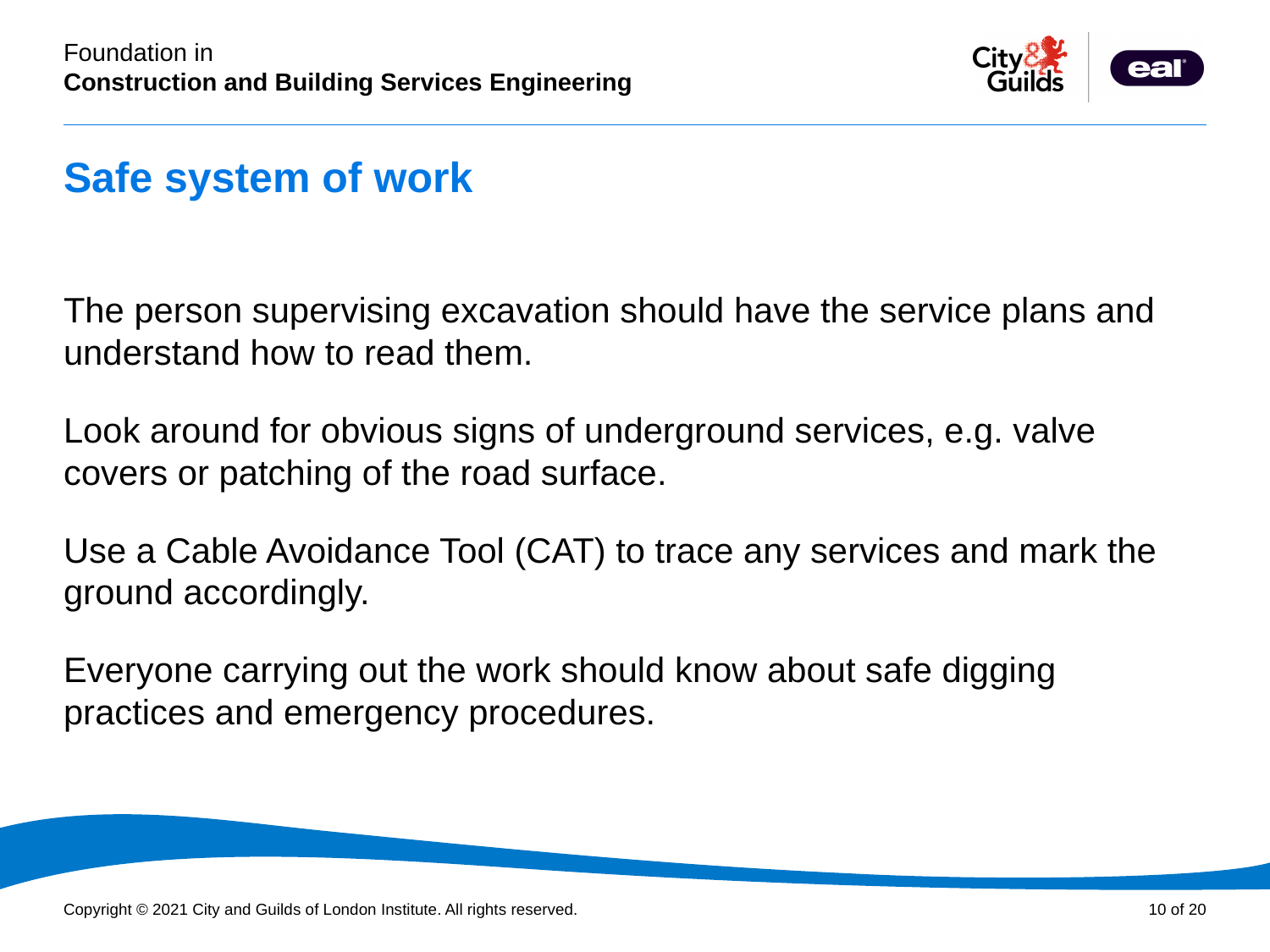

# Safe system of work

The person supervising excavation should have the service plans and understand how to read them.
Look around for obvious signs of underground services, e.g. valve covers or patching of the road surface.
Use a Cable Avoidance Tool (CAT) to trace any services and mark the ground accordingly.
Everyone carrying out the work should know about safe digging practices and emergency procedures.